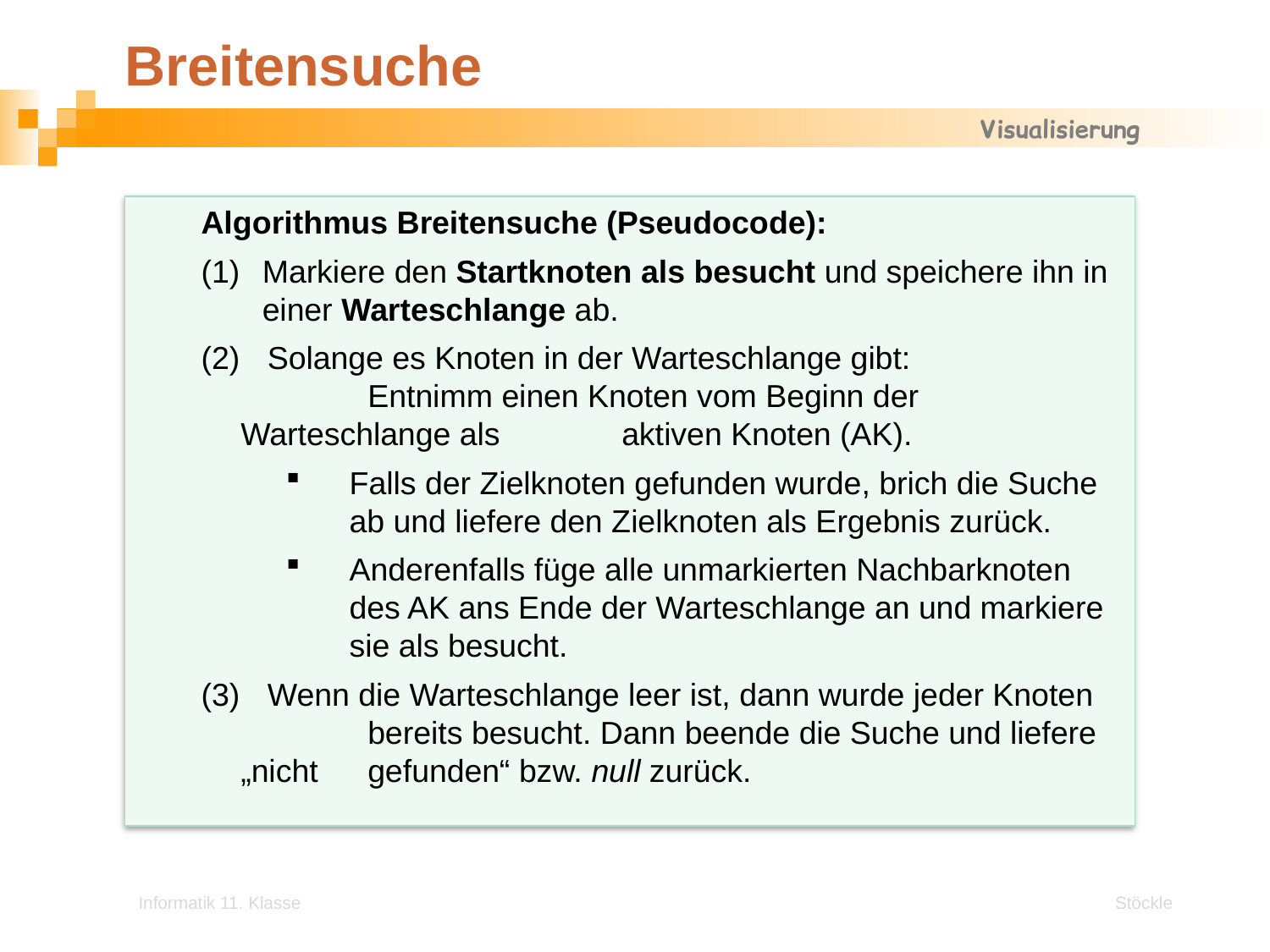

# Breitensuche
Visualisierung
Algorithmus Breitensuche (Pseudocode):
Markiere den Startknoten als besucht und speichere ihn in einer Warteschlange ab.
   Solange es Knoten in der Warteschlange gibt:
	Entnimm einen Knoten vom Beginn der Warteschlange als 	aktiven Knoten (AK).
Falls der Zielknoten gefunden wurde, brich die Suche ab und liefere den Zielknoten als Ergebnis zurück.
Anderenfalls füge alle unmarkierten Nachbarknoten des AK ans Ende der Warteschlange an und markiere sie als besucht.
   Wenn die Warteschlange leer ist, dann wurde jeder Knoten 	bereits besucht. Dann beende die Suche und liefere „nicht 	gefunden“ bzw. null zurück.